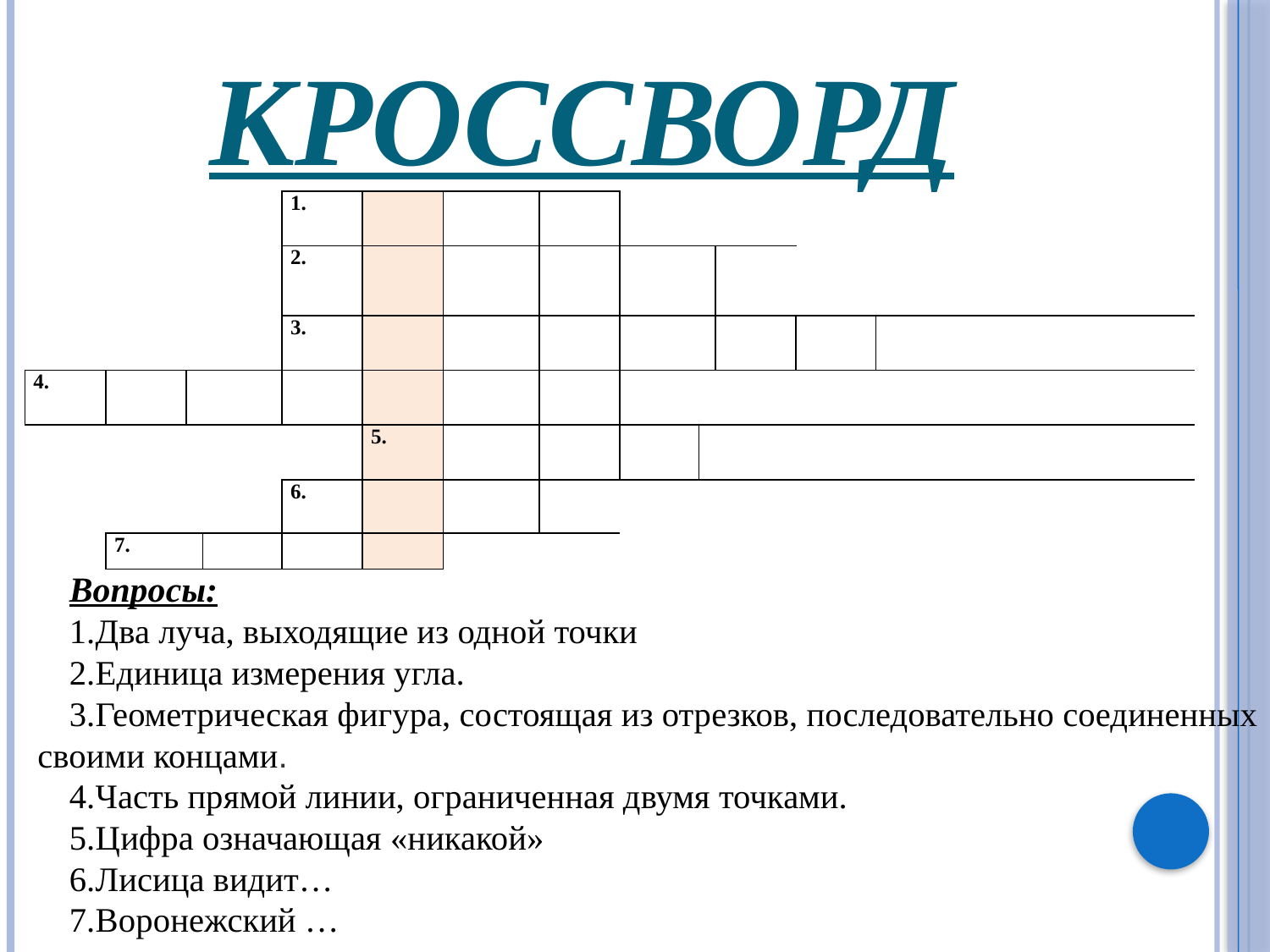

# Кроссворд
|  |  |  |  | 1. |  |  |  |  |  |  |  |  |
| --- | --- | --- | --- | --- | --- | --- | --- | --- | --- | --- | --- | --- |
|  |  |  |  | 2. |  |  |  |  |  |  |  |  |
|  |  |  |  |  |  |  |  |  |  |  |  |  |
|  |  |  |  | 3. |  |  |  |  |  |  |  |  |
|  |  |  |  |  |  |  |  |  |  |  |  |  |
| 4. |  |  |  |  |  |  |  |  |  |  |  |  |
|  |  |  |  |  | 5. |  |  |  |  |  |  |  |
|  |  |  |  | 6. |  |  |  |  |  |  |  |  |
|  | 7. |  |  |  |  |  |  |  |  |  |  |  |
|  |  |  |  |  |  |  |  |  |  |  |  |  |
Вопросы:
Два луча, выходящие из одной точки
Единица измерения угла.
Геометрическая фигура, состоящая из отрезков, последовательно соединенных своими концами.
Часть прямой линии, ограниченная двумя точками.
Цифра означающая «никакой»
Лисица видит…
Воронежский …